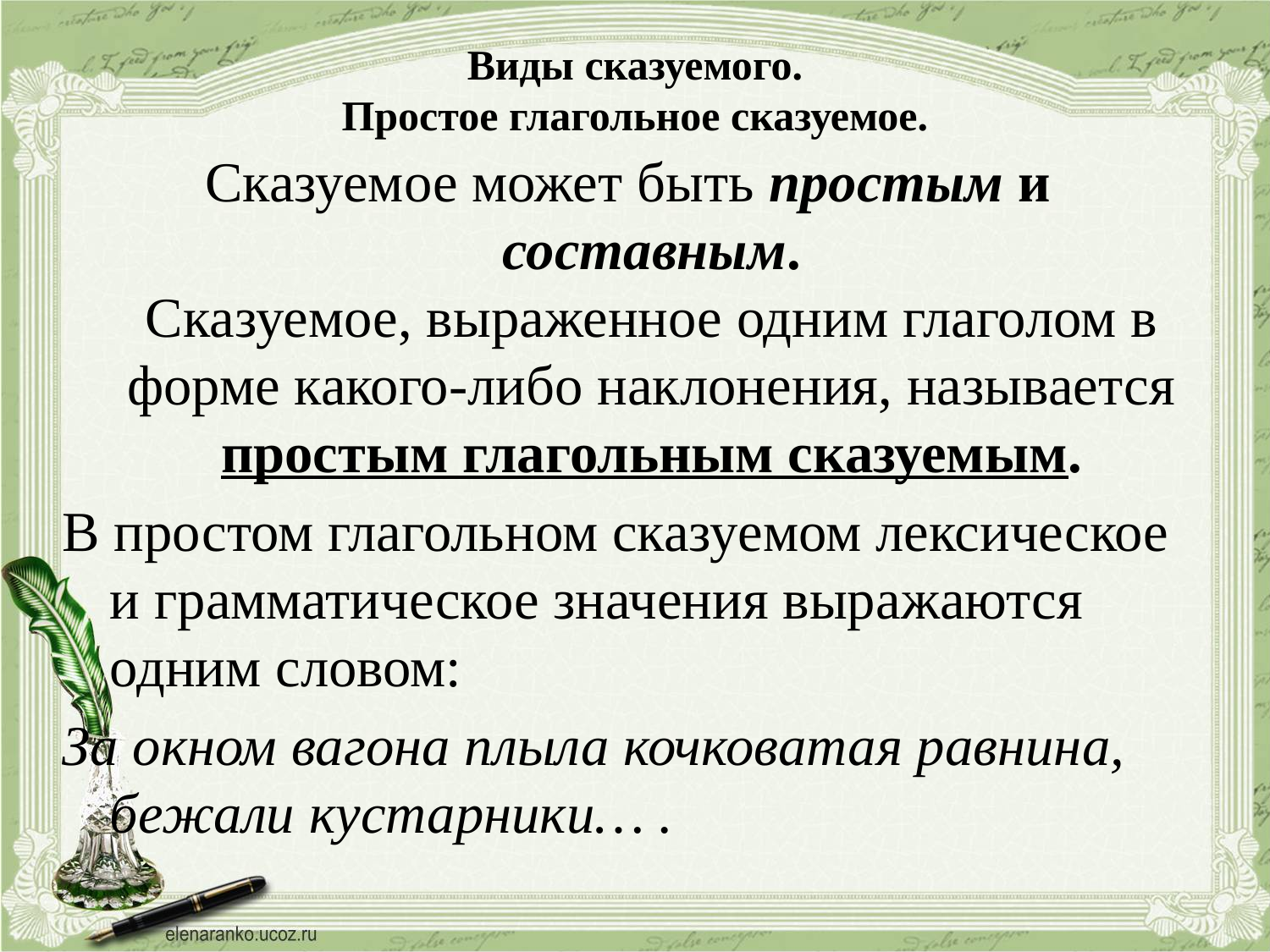

# Виды сказуемого. Простое глагольное сказуемое.
Сказуемое может быть простым и составным.
Сказуемое, выраженное одним глаголом в форме какого-либо наклонения, называется простым глагольным сказуемым.
В простом глагольном сказуемом лексическое и грамматическое значения выражаются одним словом:
За окном вагона плыла кочковатая равнина, бежали кустарники… .